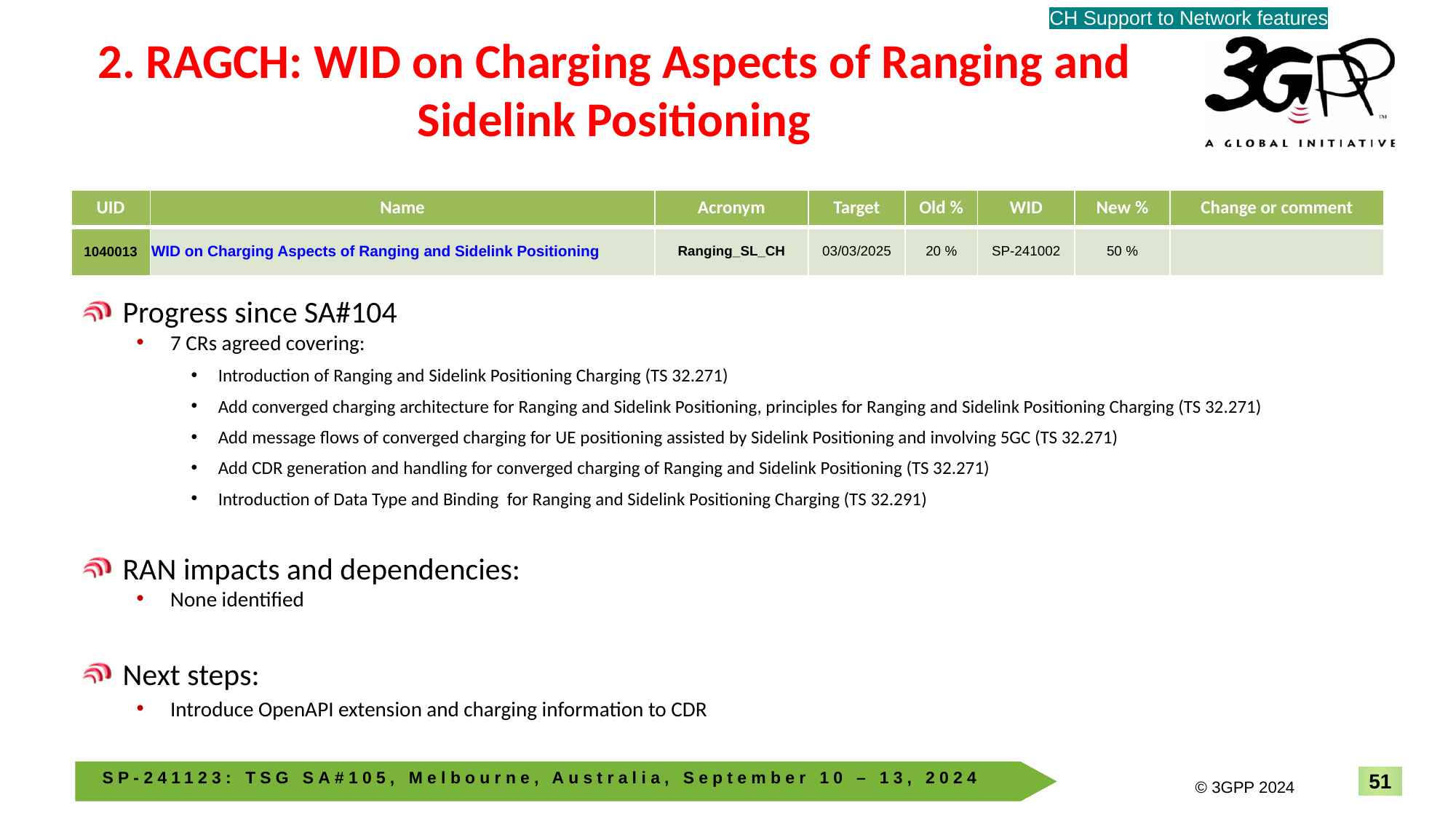

CH Support to Network features
# 2. RAGCH: WID on Charging Aspects of Ranging and Sidelink Positioning
| UID | Name | Acronym | Target | Old % | WID | New % | Change or comment |
| --- | --- | --- | --- | --- | --- | --- | --- |
| 1040013 | WID on Charging Aspects of Ranging and Sidelink Positioning | Ranging\_SL\_CH | 03/03/2025 | 20 % | SP-241002 | 50 % |  |
Progress since SA#104
7 CRs agreed covering:
Introduction of Ranging and Sidelink Positioning Charging (TS 32.271)
Add converged charging architecture for Ranging and Sidelink Positioning, principles for Ranging and Sidelink Positioning Charging (TS 32.271)
Add message flows of converged charging for UE positioning assisted by Sidelink Positioning and involving 5GC (TS 32.271)
Add CDR generation and handling for converged charging of Ranging and Sidelink Positioning (TS 32.271)
Introduction of Data Type and Binding  for Ranging and Sidelink Positioning Charging (TS 32.291)

RAN impacts and dependencies:
None identified

Next steps:
Introduce OpenAPI extension and charging information to CDR